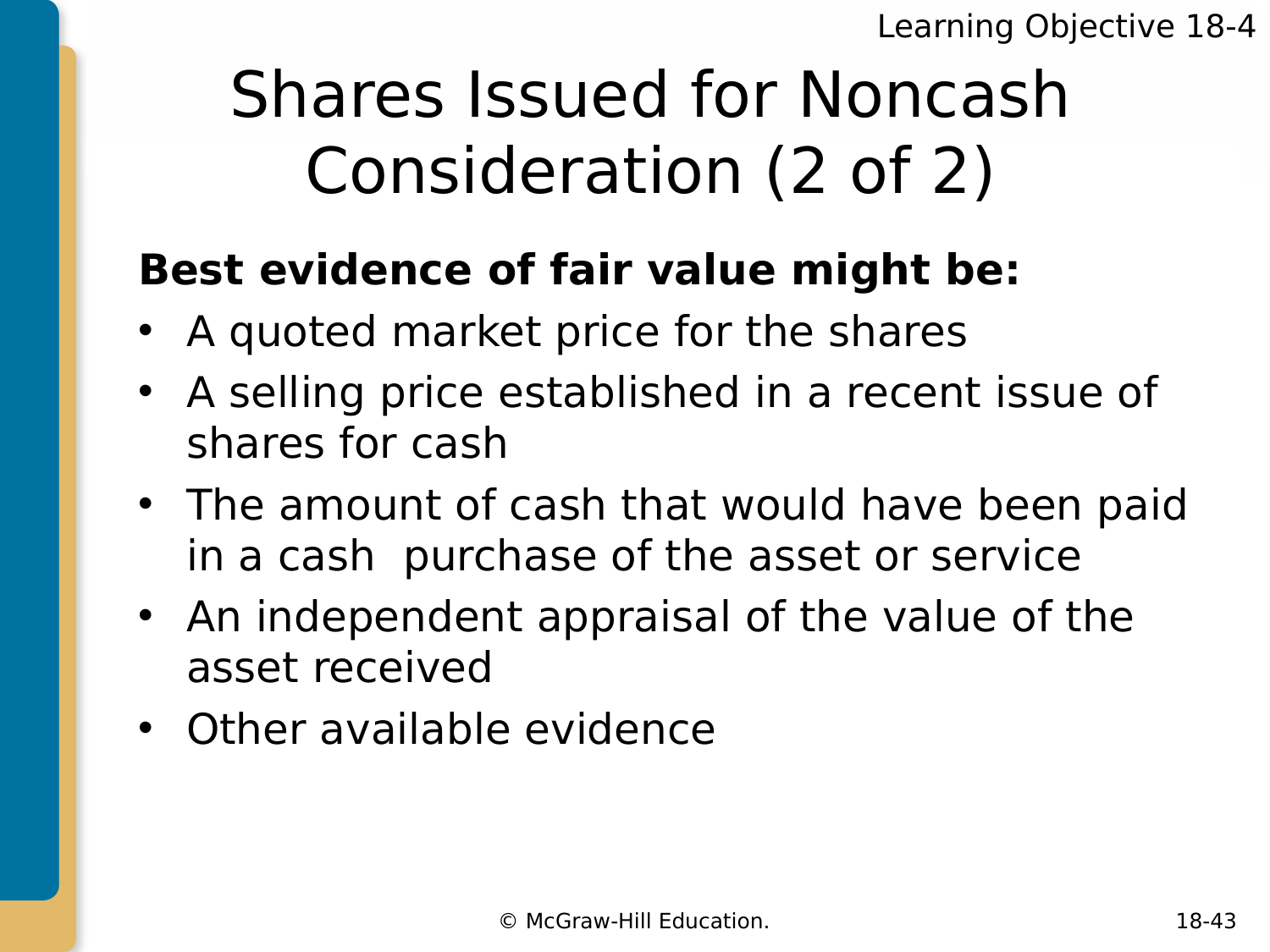

Learning Objective 18-4
# Shares Issued for Noncash Consideration (2 of 2)
Best evidence of fair value might be:
A quoted market price for the shares
A selling price established in a recent issue of shares for cash
The amount of cash that would have been paid in a cash  purchase of the asset or service
An independent appraisal of the value of the asset received
Other available evidence